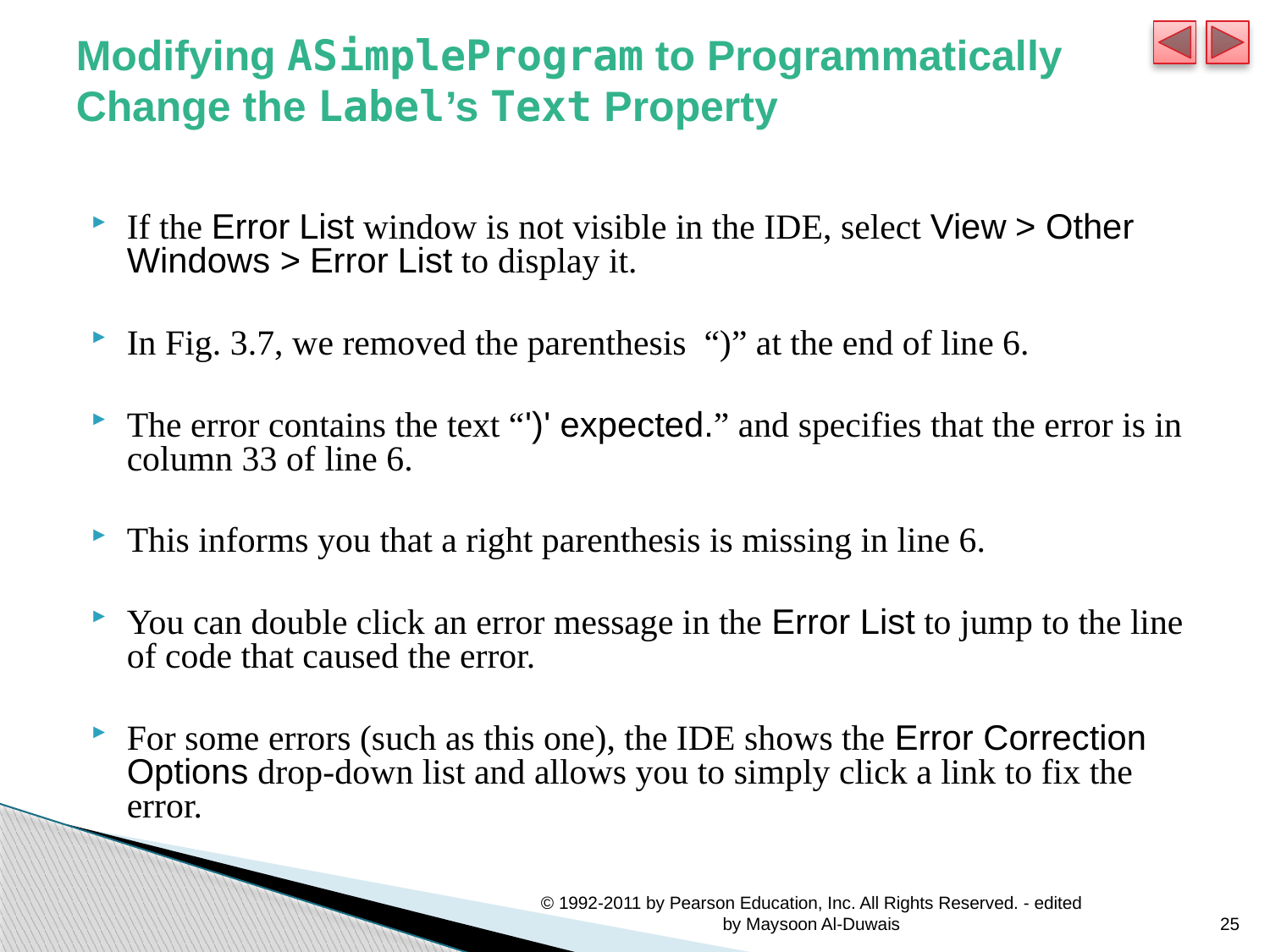

# Modifying ASimpleProgram to Programmatically Change the Label’s Text Property
If the Error List window is not visible in the IDE, select View > Other Windows > Error List to display it.

In Fig. 3.7, we removed the parenthesis  “)” at the end of line 6.

The error contains the text “')' expected.” and specifies that the error is in column 33 of line 6.

This informs you that a right parenthesis is missing in line 6.

You can double click an error message in the Error List to jump to the line of code that caused the error.

For some errors (such as this one), the IDE shows the Error Correction Options drop-down list and allows you to simply click a link to fix the error.
© 1992-2011 by Pearson Education, Inc. All Rights Reserved. - edited by Maysoon Al-Duwais
25